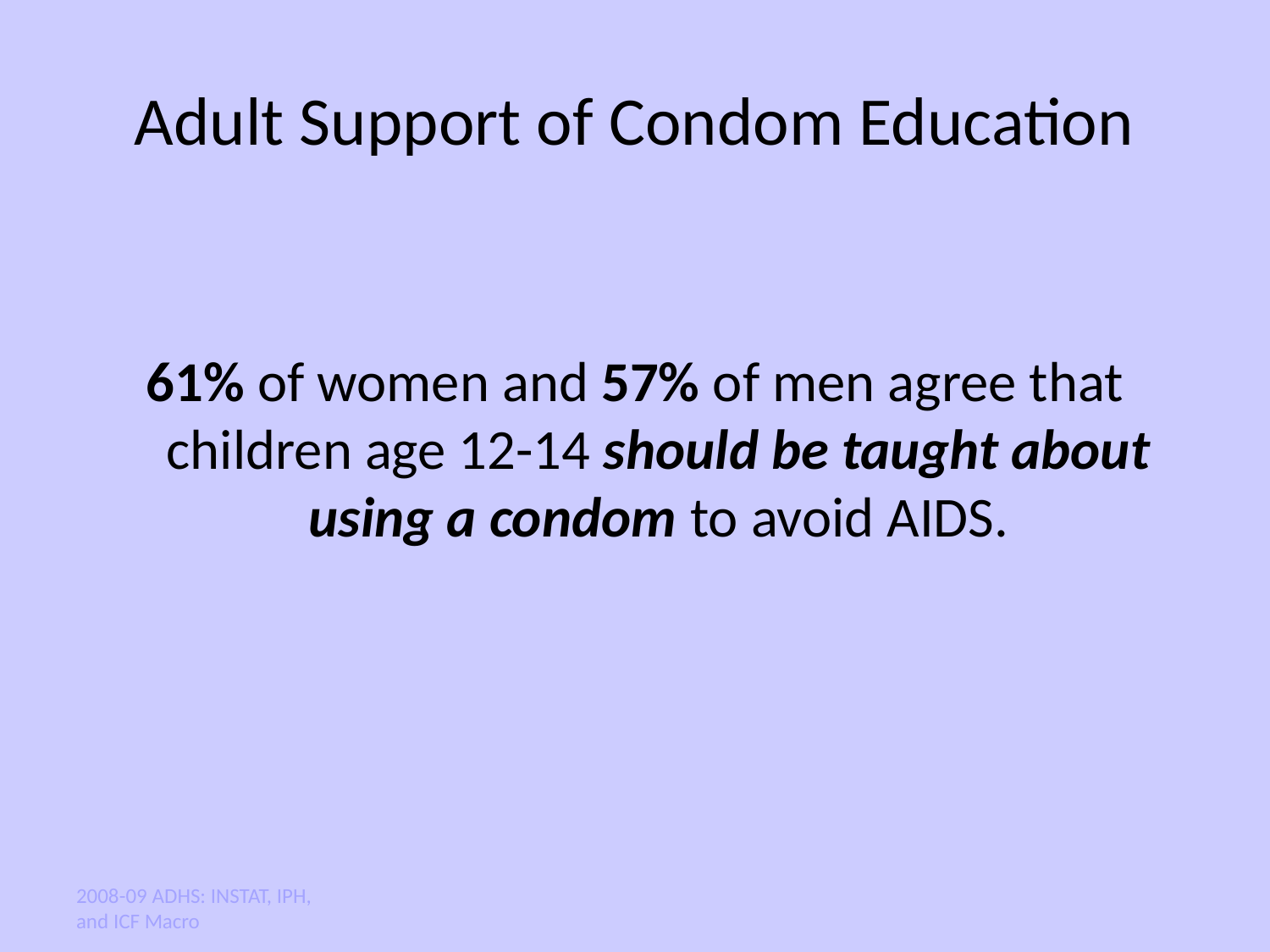

# Adult Support of Condom Education
61% of women and 57% of men agree that children age 12-14 should be taught about using a condom to avoid AIDS.
2008-09 ADHS: INSTAT, IPH, and ICF Macro